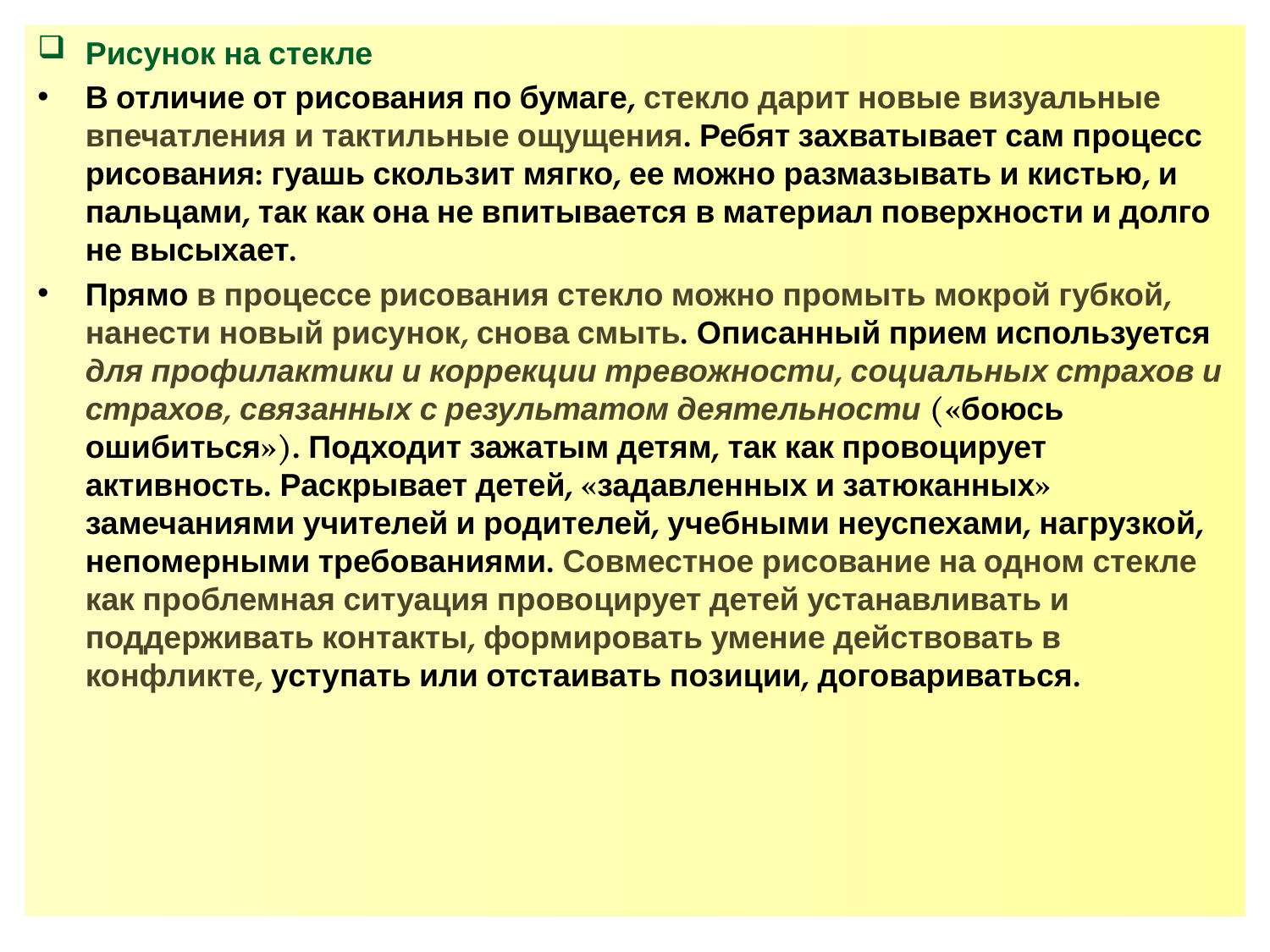

Рисунок на стекле
В отличие от рисования по бумаге, стекло дарит новые визуальные впечатления и тактильные ощущения. Ребят захватывает сам процесс рисования: гуашь скользит мягко, ее можно размазывать и кистью, и пальцами, так как она не впитывается в материал поверхности и долго не высыхает.
Прямо в процессе рисования стекло можно промыть мокрой губкой, нанести новый рисунок, снова смыть. Описанный прием используется для профилактики и коррекции тревожности, социальных страхов и страхов, связанных с результатом деятельности («боюсь ошибиться»). Подходит зажатым детям, так как провоцирует активность. Раскрывает детей, «задавленных и затюканных» замечаниями учителей и родителей, учебными неуспехами, нагрузкой, непомерными требованиями. Совместное рисование на одном стекле как проблемная ситуация провоцирует детей устанавливать и поддерживать контакты, формировать умение действовать в конфликте, уступать или отстаивать позиции, договариваться.